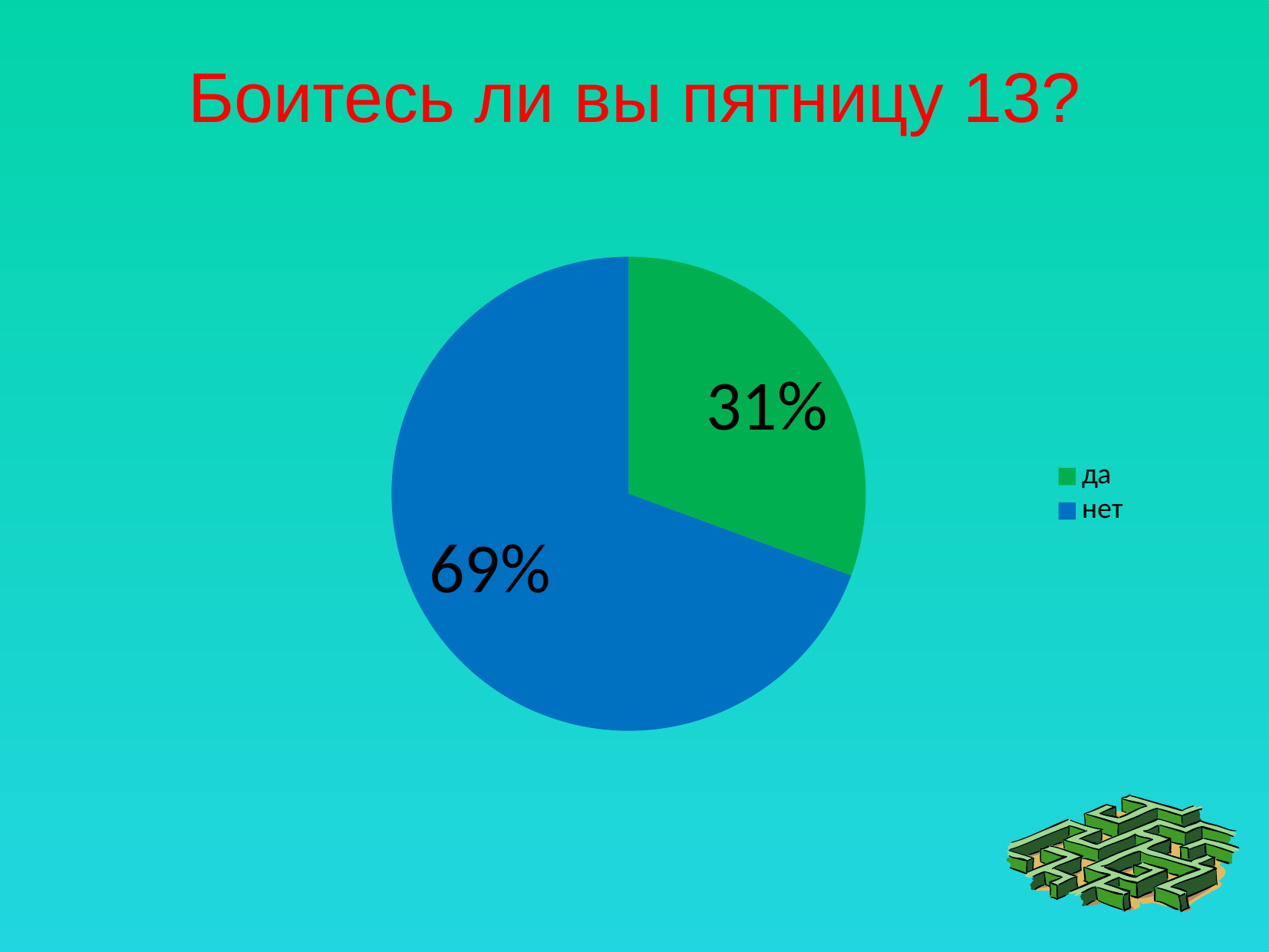

# Боитесь ли вы пятницу 13?

### Chart

| Category |  |
|---|---|
| да | 15.0 |
| нет | 34.0 |